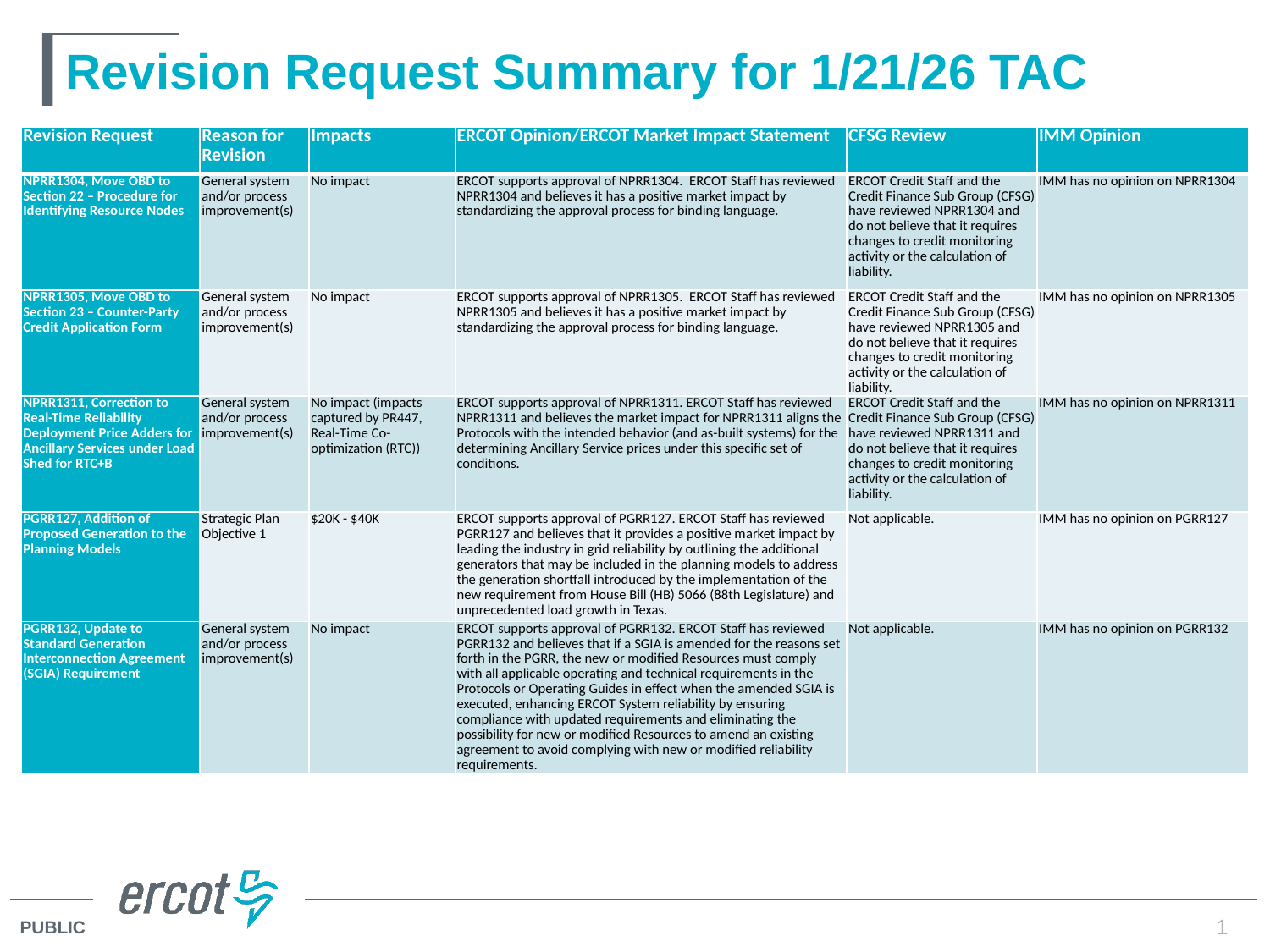

# Revision Request Summary for 1/21/26 TAC
| Revision Request | Reason for Revision | Impacts | ERCOT Opinion/ERCOT Market Impact Statement | CFSG Review | IMM Opinion |
| --- | --- | --- | --- | --- | --- |
| NPRR1304, Move OBD to Section 22 – Procedure for Identifying Resource Nodes | General system and/or process improvement(s) | No impact | ERCOT supports approval of NPRR1304. ERCOT Staff has reviewed NPRR1304 and believes it has a positive market impact by standardizing the approval process for binding language. | ERCOT Credit Staff and the Credit Finance Sub Group (CFSG) have reviewed NPRR1304 and do not believe that it requires changes to credit monitoring activity or the calculation of liability. | IMM has no opinion on NPRR1304 |
| NPRR1305, Move OBD to Section 23 – Counter-Party Credit Application Form | General system and/or process improvement(s) | No impact | ERCOT supports approval of NPRR1305. ERCOT Staff has reviewed NPRR1305 and believes it has a positive market impact by standardizing the approval process for binding language. | ERCOT Credit Staff and the Credit Finance Sub Group (CFSG) have reviewed NPRR1305 and do not believe that it requires changes to credit monitoring activity or the calculation of liability. | IMM has no opinion on NPRR1305 |
| NPRR1311, Correction to Real-Time Reliability Deployment Price Adders for Ancillary Services under Load Shed for RTC+B | General system and/or process improvement(s) | No impact (impacts captured by PR447, Real-Time Co-optimization (RTC)) | ERCOT supports approval of NPRR1311. ERCOT Staff has reviewed NPRR1311 and believes the market impact for NPRR1311 aligns the Protocols with the intended behavior (and as-built systems) for the determining Ancillary Service prices under this specific set of conditions. | ERCOT Credit Staff and the Credit Finance Sub Group (CFSG) have reviewed NPRR1311 and do not believe that it requires changes to credit monitoring activity or the calculation of liability. | IMM has no opinion on NPRR1311 |
| PGRR127, Addition of Proposed Generation to the Planning Models | Strategic Plan Objective 1 | $20K - $40K | ERCOT supports approval of PGRR127. ERCOT Staff has reviewed PGRR127 and believes that it provides a positive market impact by leading the industry in grid reliability by outlining the additional generators that may be included in the planning models to address the generation shortfall introduced by the implementation of the new requirement from House Bill (HB) 5066 (88th Legislature) and unprecedented load growth in Texas. | Not applicable. | IMM has no opinion on PGRR127 |
| PGRR132, Update to Standard Generation Interconnection Agreement (SGIA) Requirement | General system and/or process improvement(s) | No impact | ERCOT supports approval of PGRR132. ERCOT Staff has reviewed PGRR132 and believes that if a SGIA is amended for the reasons set forth in the PGRR, the new or modified Resources must comply with all applicable operating and technical requirements in the Protocols or Operating Guides in effect when the amended SGIA is executed, enhancing ERCOT System reliability by ensuring compliance with updated requirements and eliminating the possibility for new or modified Resources to amend an existing agreement to avoid complying with new or modified reliability requirements. | Not applicable. | IMM has no opinion on PGRR132 |
1